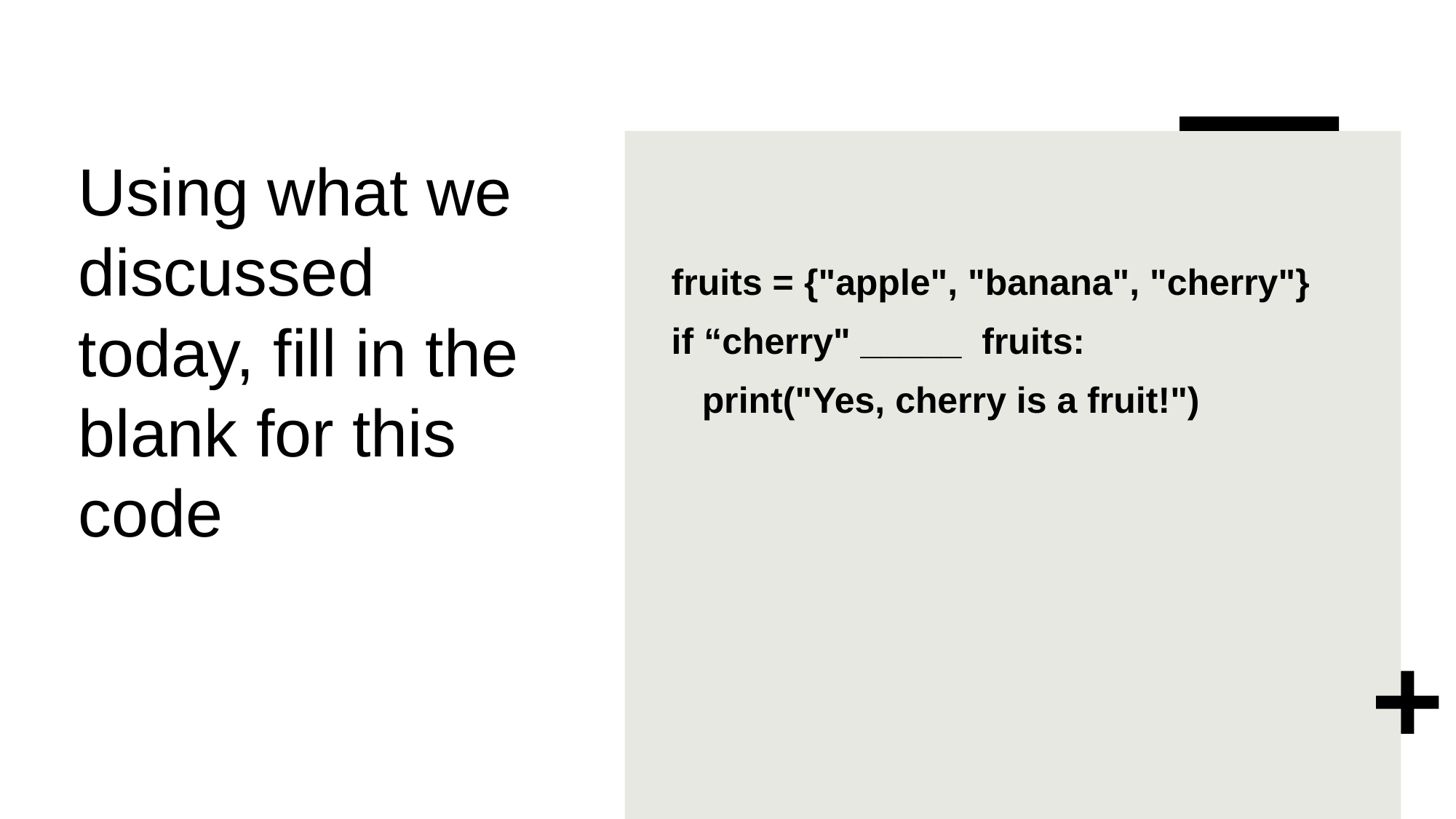

# Using what we discussed today, fill in the blank for this code

fruits = {"apple", "banana", "cherry"}
if “cherry" _____  fruits:
   print("Yes, cherry is a fruit!")